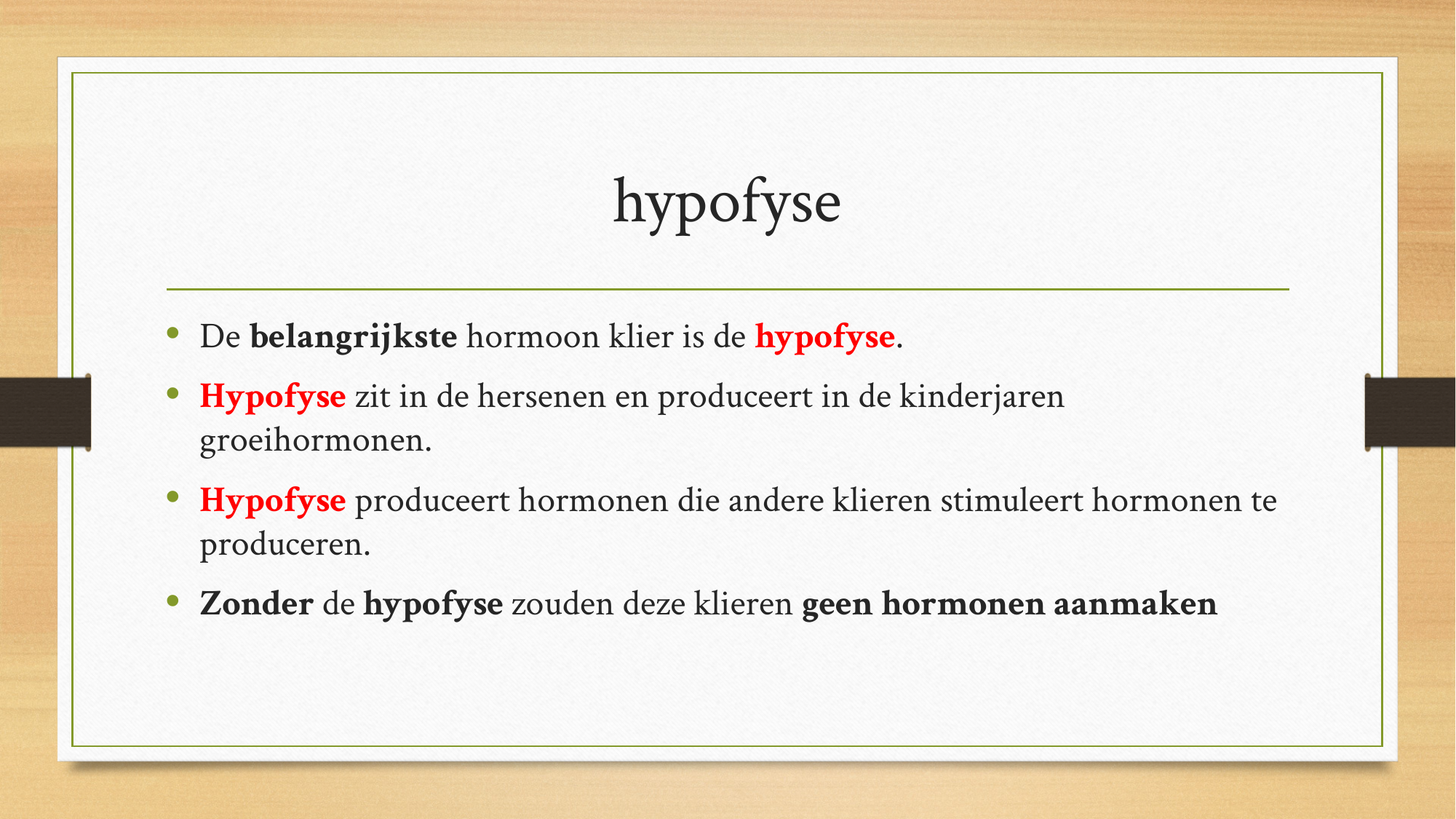

# hypofyse
De belangrijkste hormoon klier is de hypofyse.
Hypofyse zit in de hersenen en produceert in de kinderjaren groeihormonen.
Hypofyse produceert hormonen die andere klieren stimuleert hormonen te produceren.
Zonder de hypofyse zouden deze klieren geen hormonen aanmaken